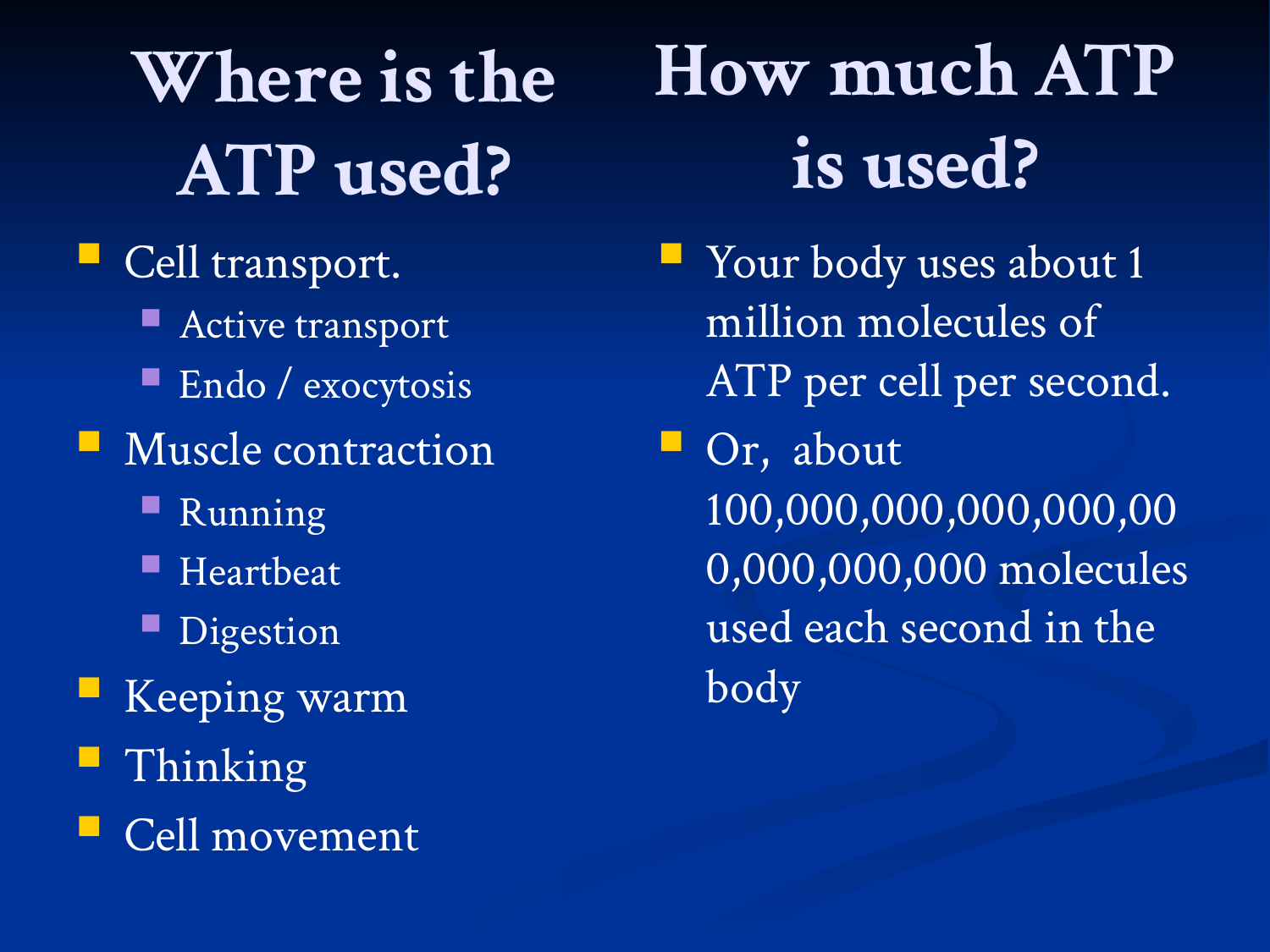

How much ATP is used?
# Where is the ATP used?
Cell transport.
Active transport
Endo / exocytosis
Muscle contraction
Running
Heartbeat
Digestion
Keeping warm
Thinking
Cell movement

Your body uses about 1 million molecules of ATP per cell per second.
Or,  about 100,000,000,000,000,000,000,000,000 molecules used each second in the body